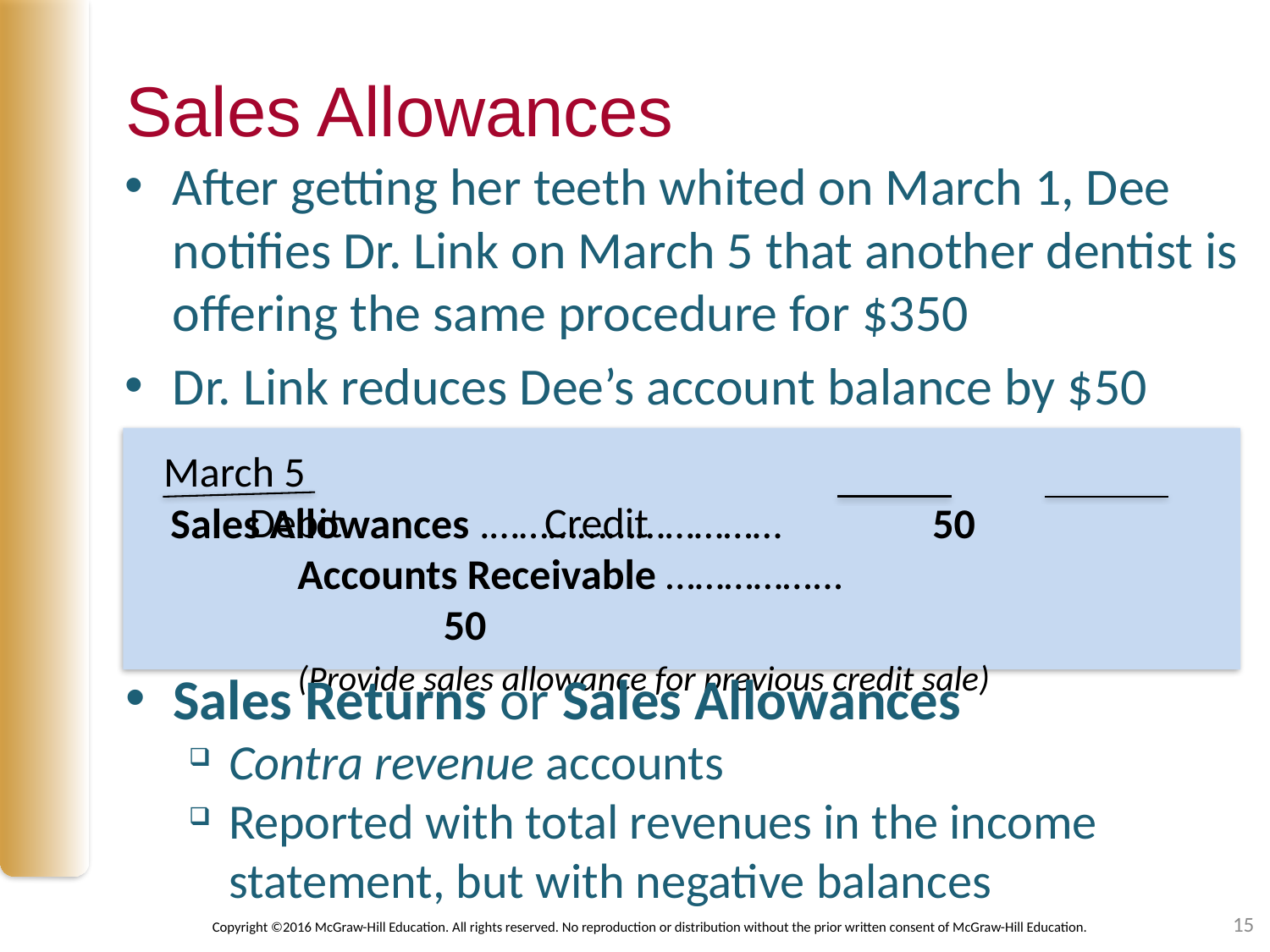

# Sales Allowances
After getting her teeth whited on March 1, Dee notifies Dr. Link on March 5 that another dentist is offering the same procedure for $350
Dr. Link reduces Dee’s account balance by $50

March 5							            Debit		Credit
Sales Allowances .…………………………		50
	Accounts Receivable ……………...	 				  50
	(Provide sales allowance for previous credit sale)
Sales Returns or Sales Allowances
Contra revenue accounts
Reported with total revenues in the income statement, but with negative balances
15
Copyright ©2016 McGraw-Hill Education. All rights reserved. No reproduction or distribution without the prior written consent of McGraw-Hill Education.